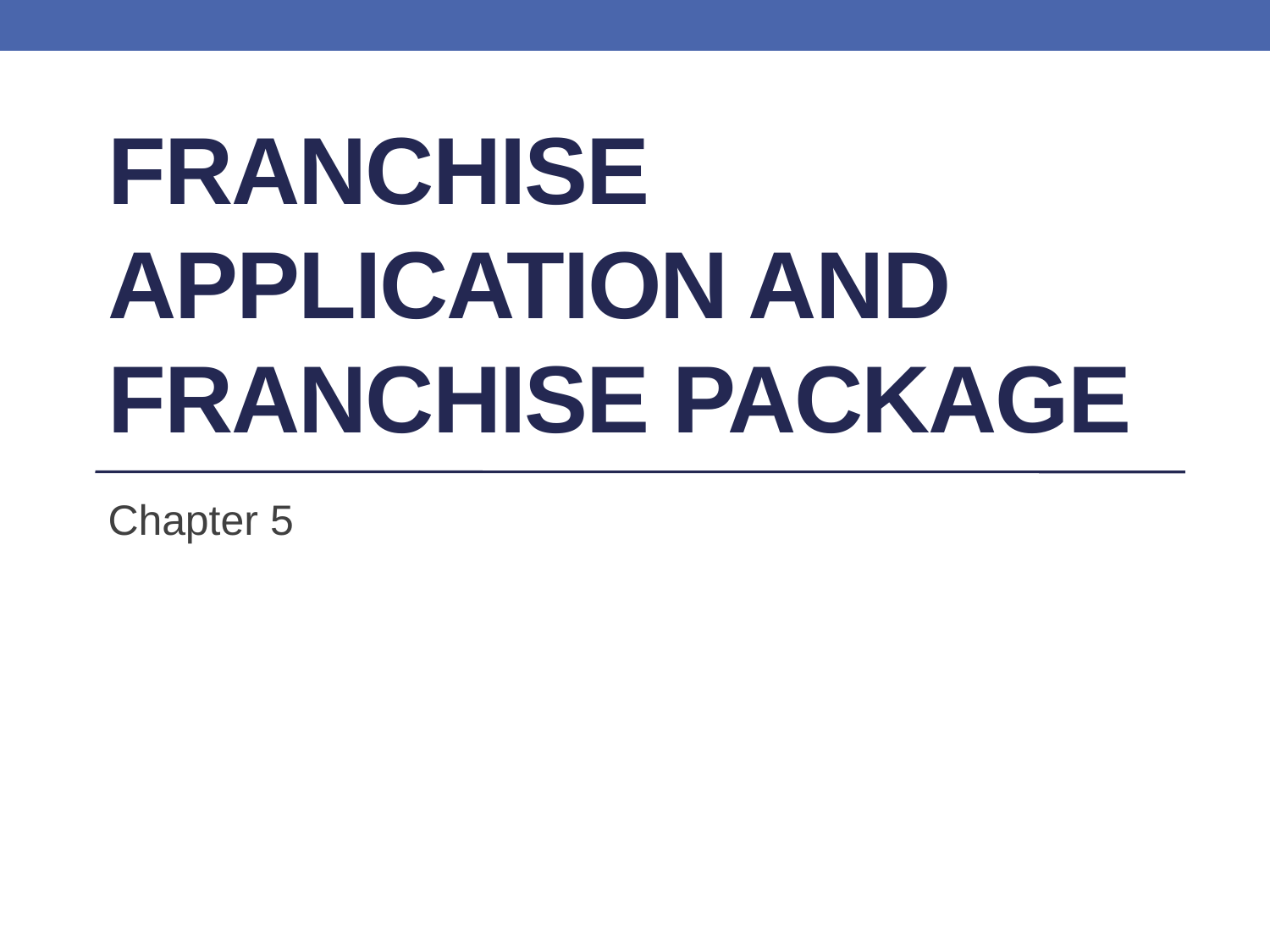

# Franchise application and franchise package
Chapter 5